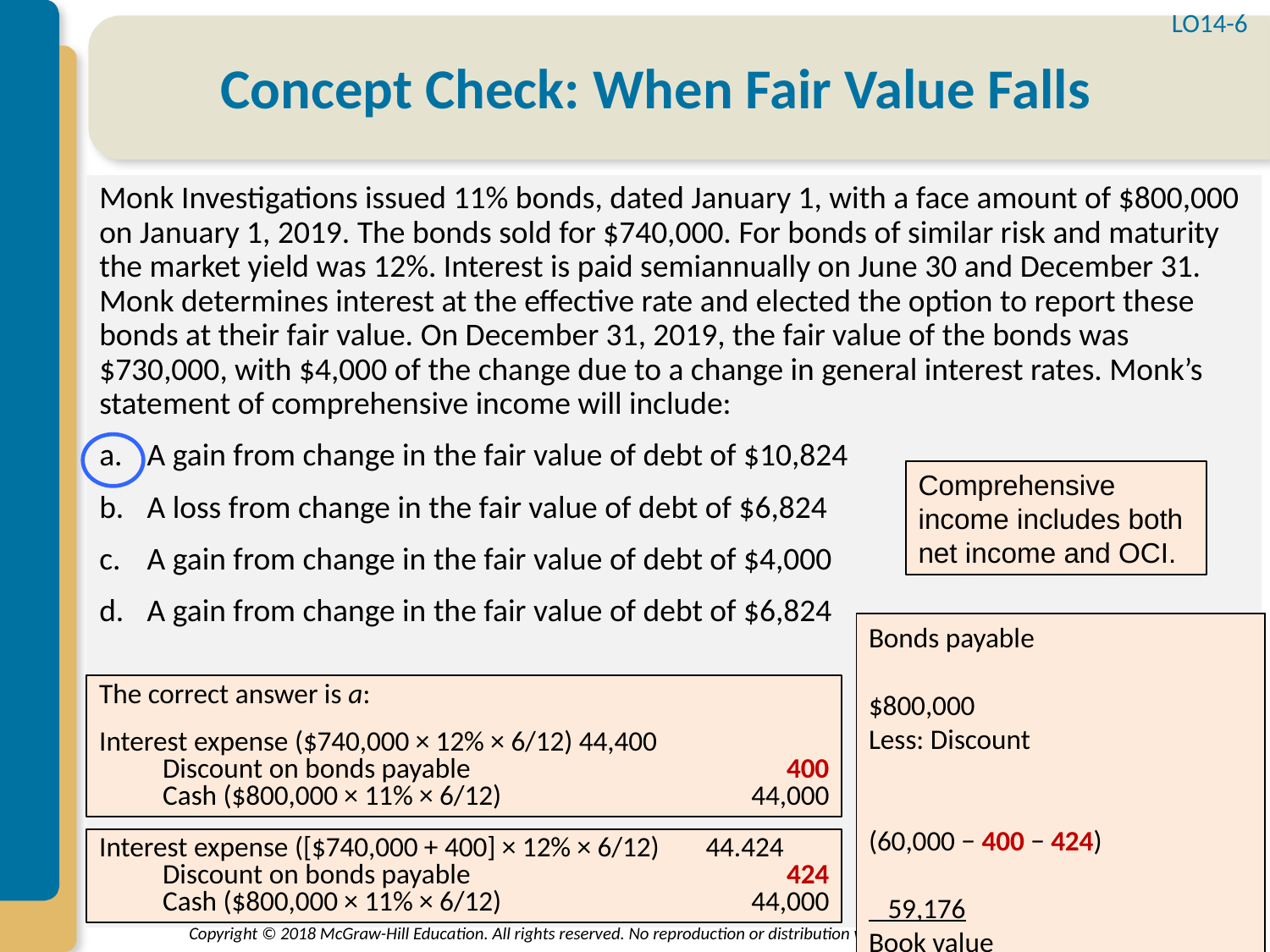

LO14-6
# Concept Check: When Fair Value Falls
Monk Investigations issued 11% bonds, dated January 1, with a face amount of $800,000 on January 1, 2019. The bonds sold for $740,000. For bonds of similar risk and maturity the market yield was 12%. Interest is paid semiannually on June 30 and December 31. Monk determines interest at the effective rate and elected the option to report these bonds at their fair value. On December 31, 2019, the fair value of the bonds was $730,000, with $4,000 of the change due to a change in general interest rates. Monk’s statement of comprehensive income will include:
A gain from change in the fair value of debt of $10,824
A loss from change in the fair value of debt of $6,824
A gain from change in the fair value of debt of $4,000
A gain from change in the fair value of debt of $6,824

Comprehensive income includes both net income and OCI.
Bonds payable 	$800,000
Less: Discount
(60,000 − 400 − 424) 	   59,176
Book value 	$740,824
  Gain–N/I	4,000
   Gain–OCI    	     6.824
 Fair value  	$730,000
The correct answer is a:
Interest expense ($740,000 × 12% × 6/12) 44,400
	Discount on bonds payable		400
	Cash ($800,000 × 11% × 6/12)		44,000
Interest expense ([$740,000 + 400] × 12% × 6/12) 	44.424
	Discount on bonds payable 		424
	Cash ($800,000 × 11% × 6/12)		44,000